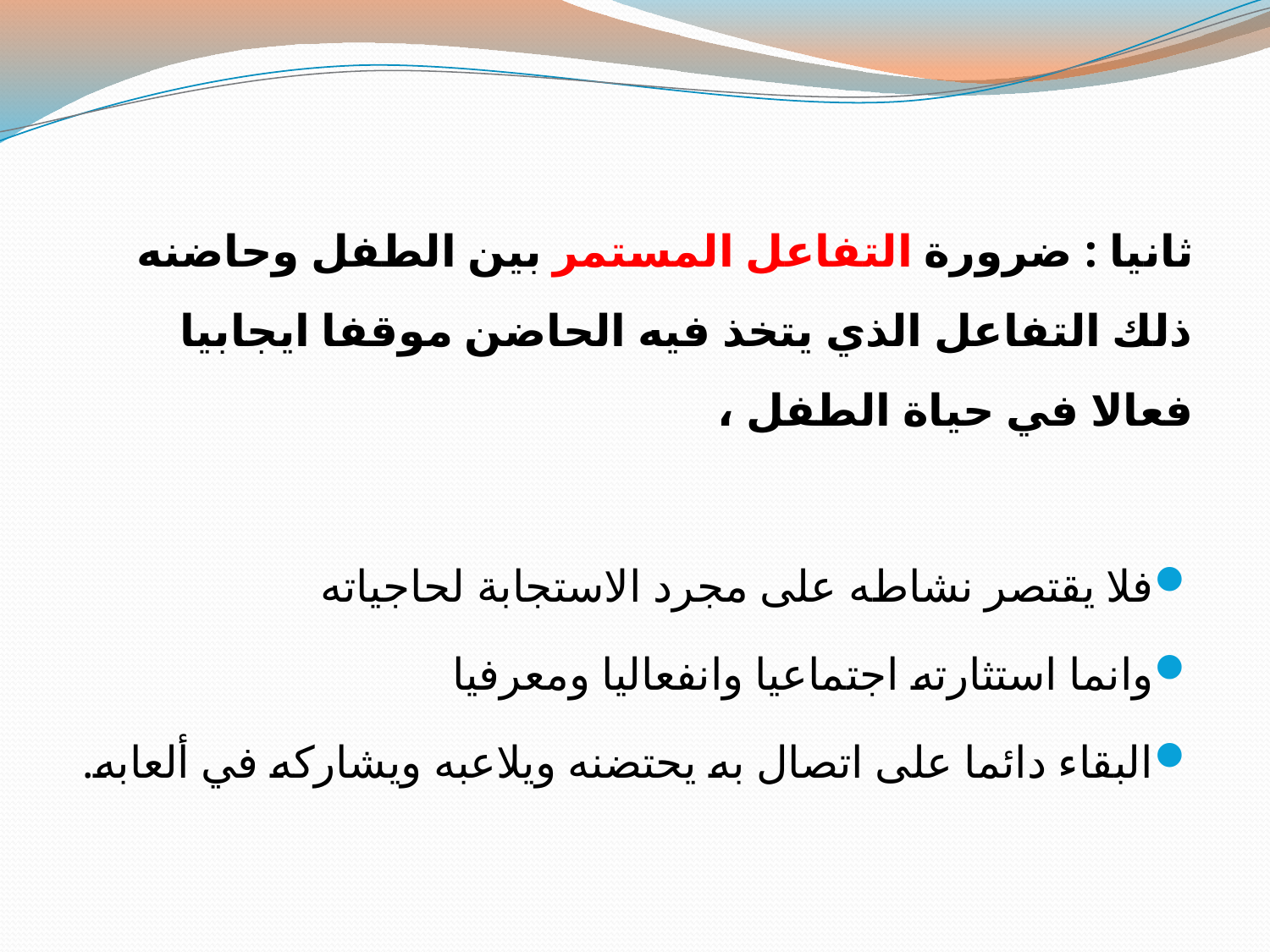

ثانيا : ضرورة التفاعل المستمر بين الطفل وحاضنه ذلك التفاعل الذي يتخذ فيه الحاضن موقفا ايجابيا فعالا في حياة الطفل ،

فلا يقتصر نشاطه على مجرد الاستجابة لحاجياته
وانما استثارته اجتماعيا وانفعاليا ومعرفيا
البقاء دائما على اتصال به يحتضنه ويلاعبه ويشاركه في ألعابه.